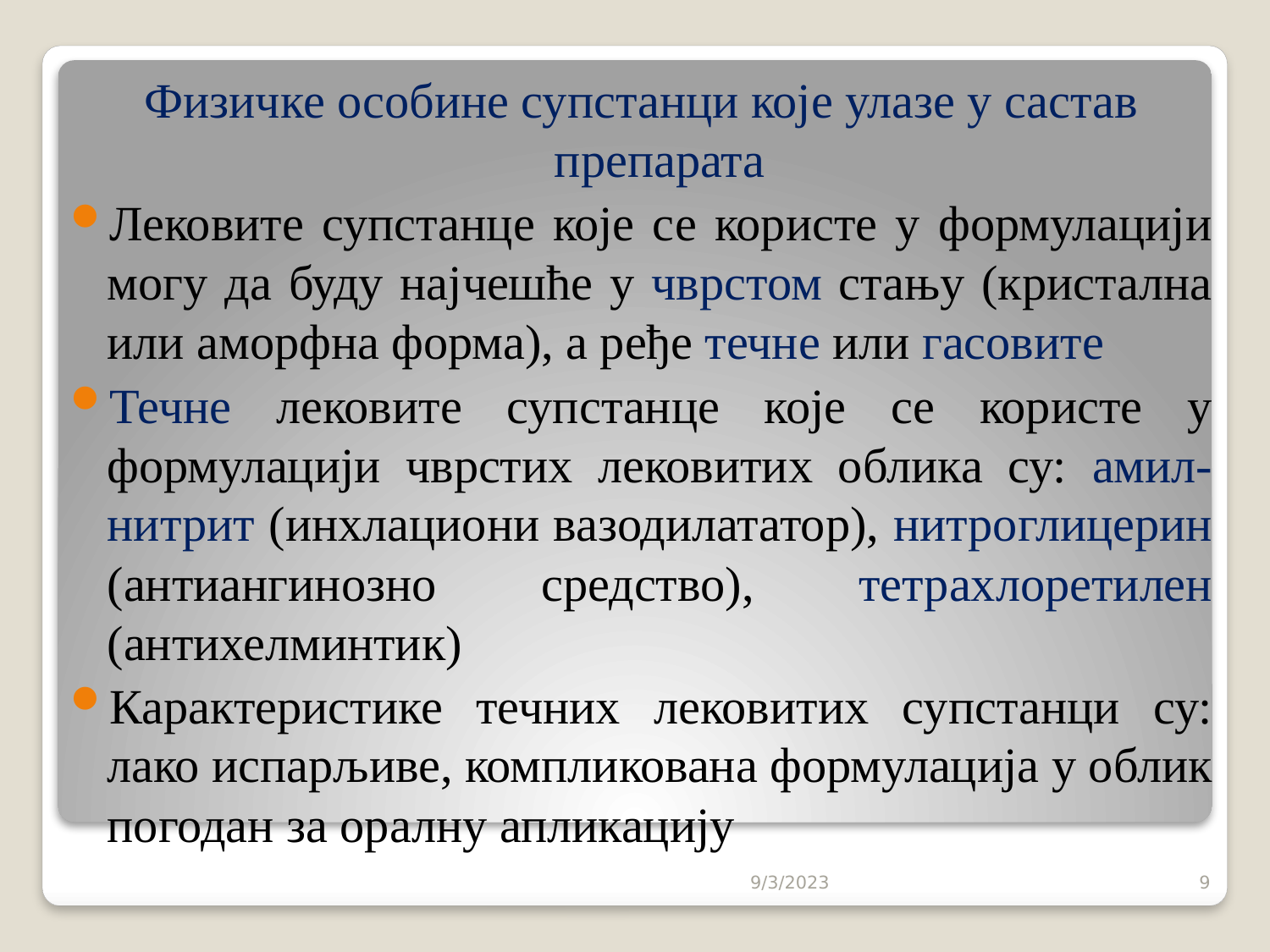

Физичке особине супстанци које улазе у састав препарата
Лековите супстанце које се користе у формулацији могу да буду најчешће у чврстом стању (кристална или аморфна форма), а ређе течне или гасовите
Течне лековите супстанце које се користе у формулацији чврстих лековитих облика су: амил-нитрит (инхлациони вазодилататор), нитроглицерин (антиангинозно средство), тетрахлоретилен (антихелминтик)
Карактеристике течних лековитих супстанци су: лако испарљиве, компликована формулација у облик погодан за оралну апликацију
9/3/2023
9